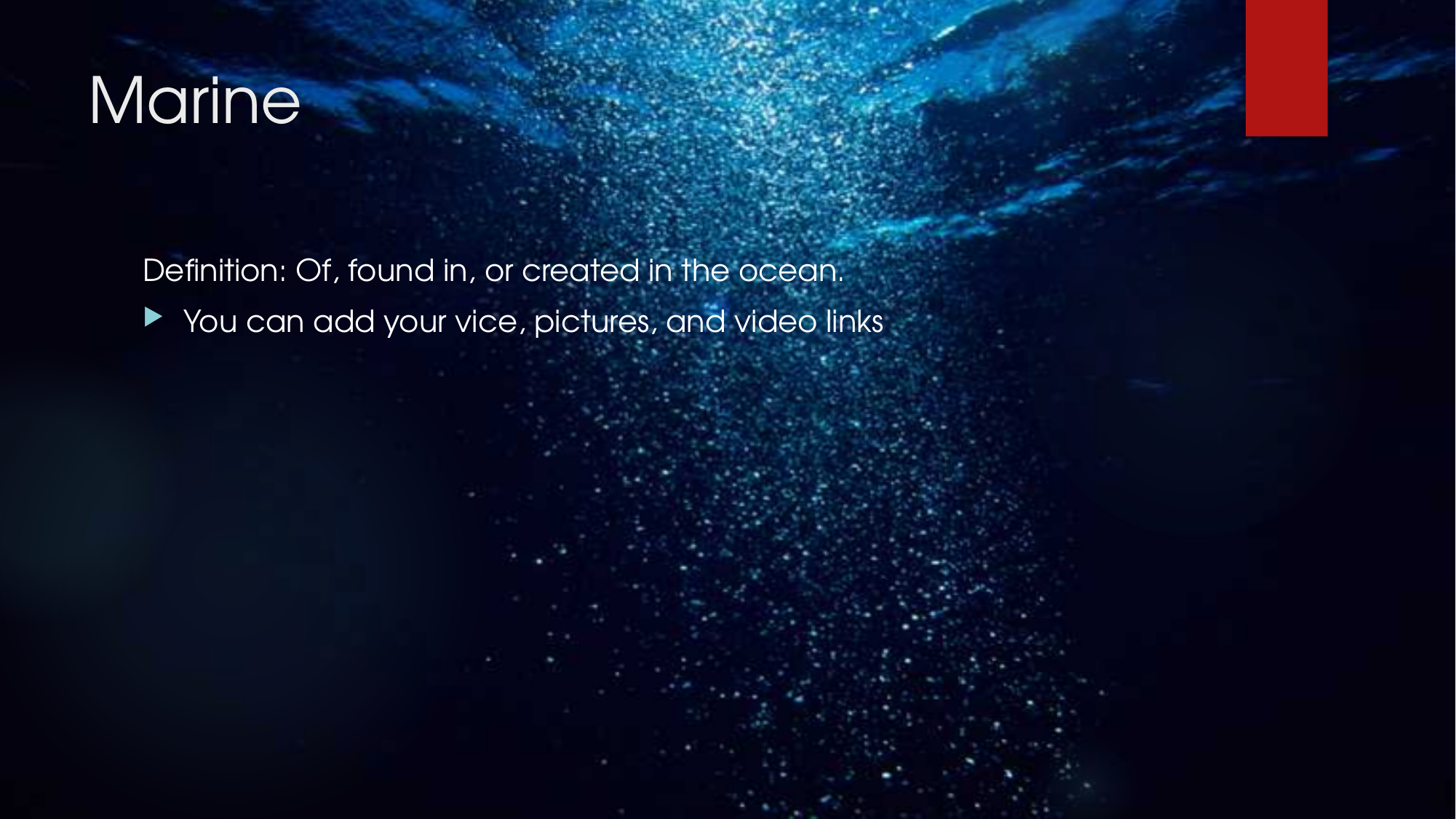

# Marine
Definition: Of, found in, or created in the ocean.
You can add your vice, pictures, and video links